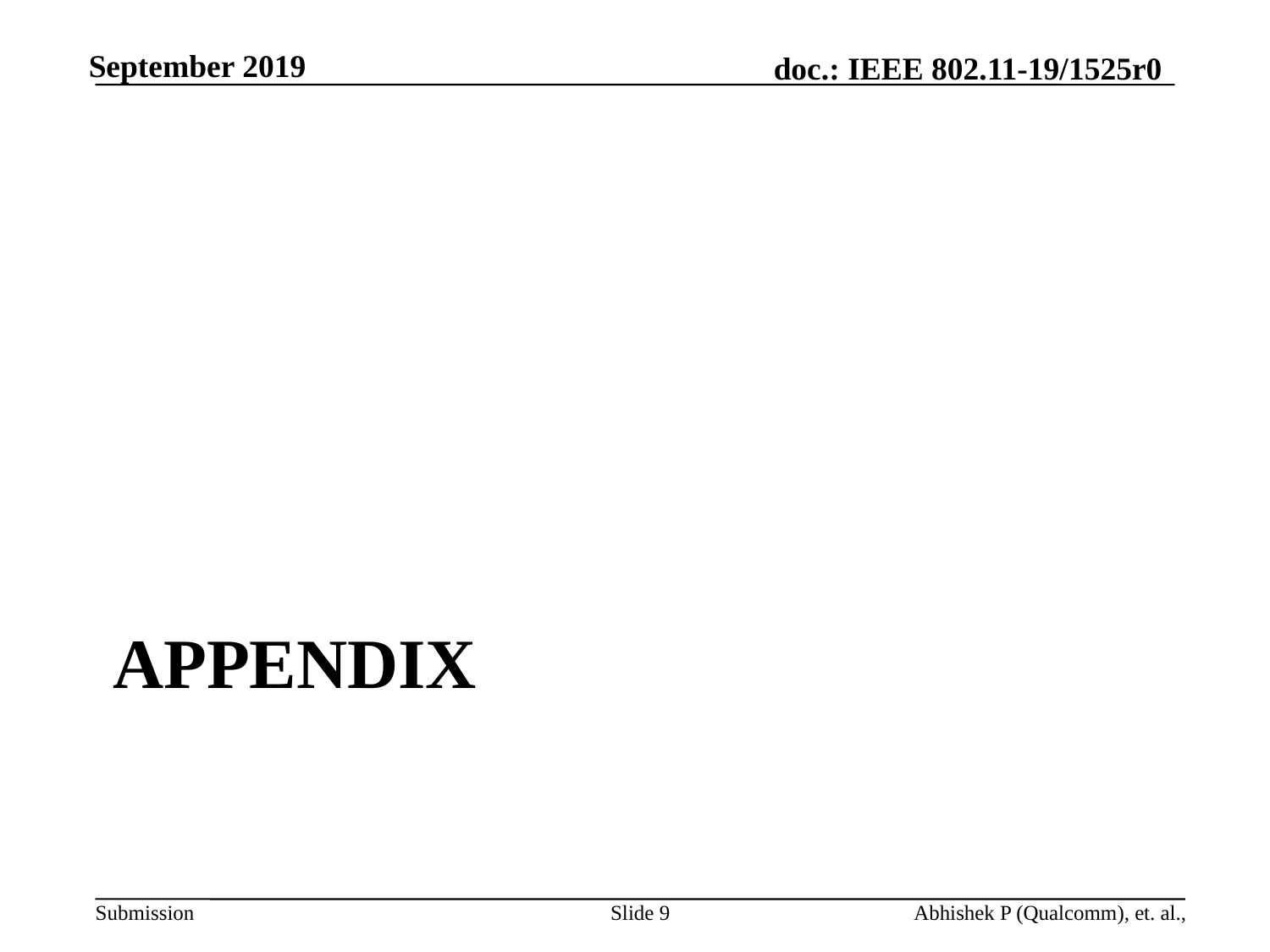

# Appendix
Slide 9
Abhishek P (Qualcomm), et. al.,